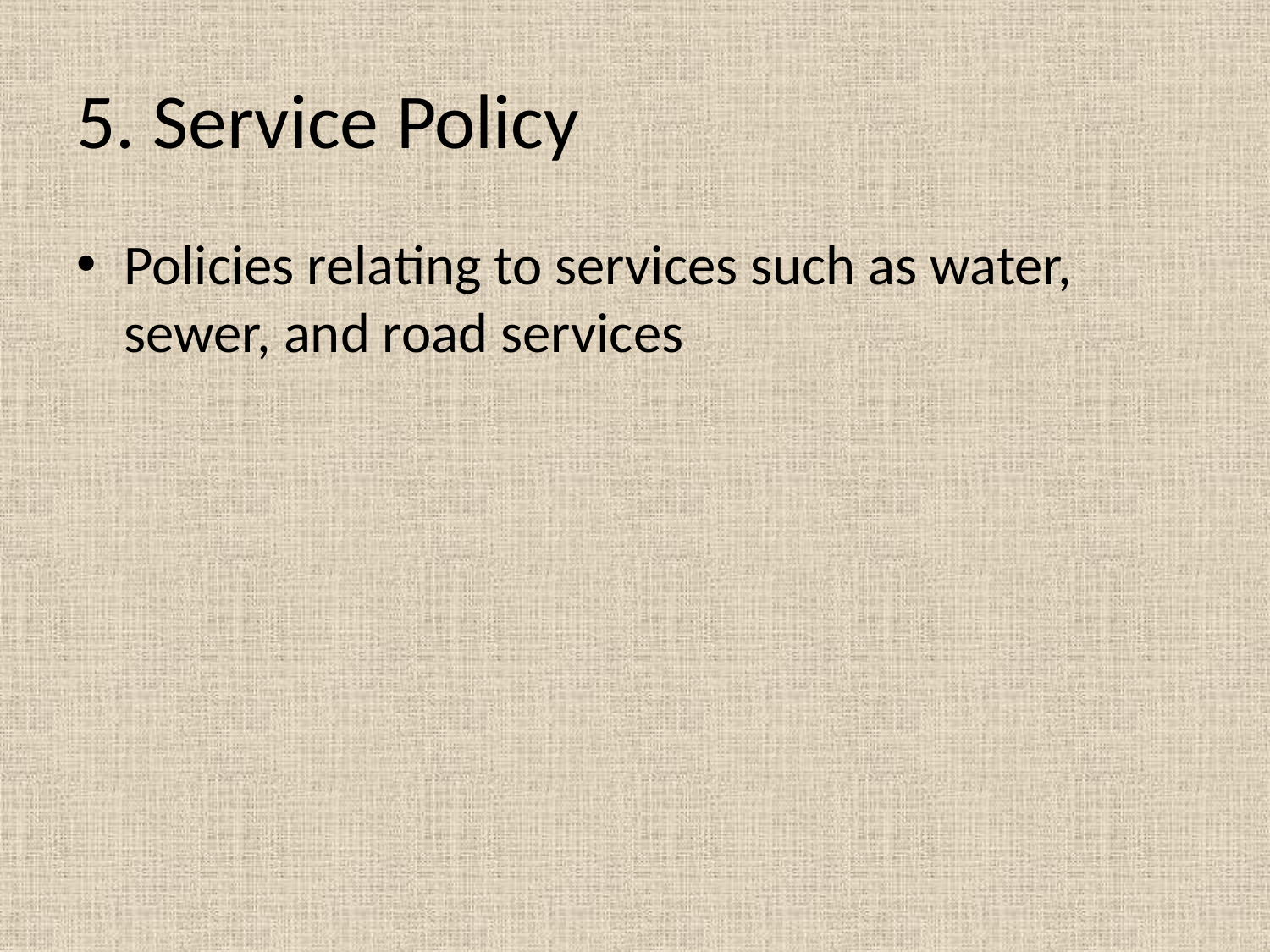

# 5. Service Policy
Policies relating to services such as water, sewer, and road services